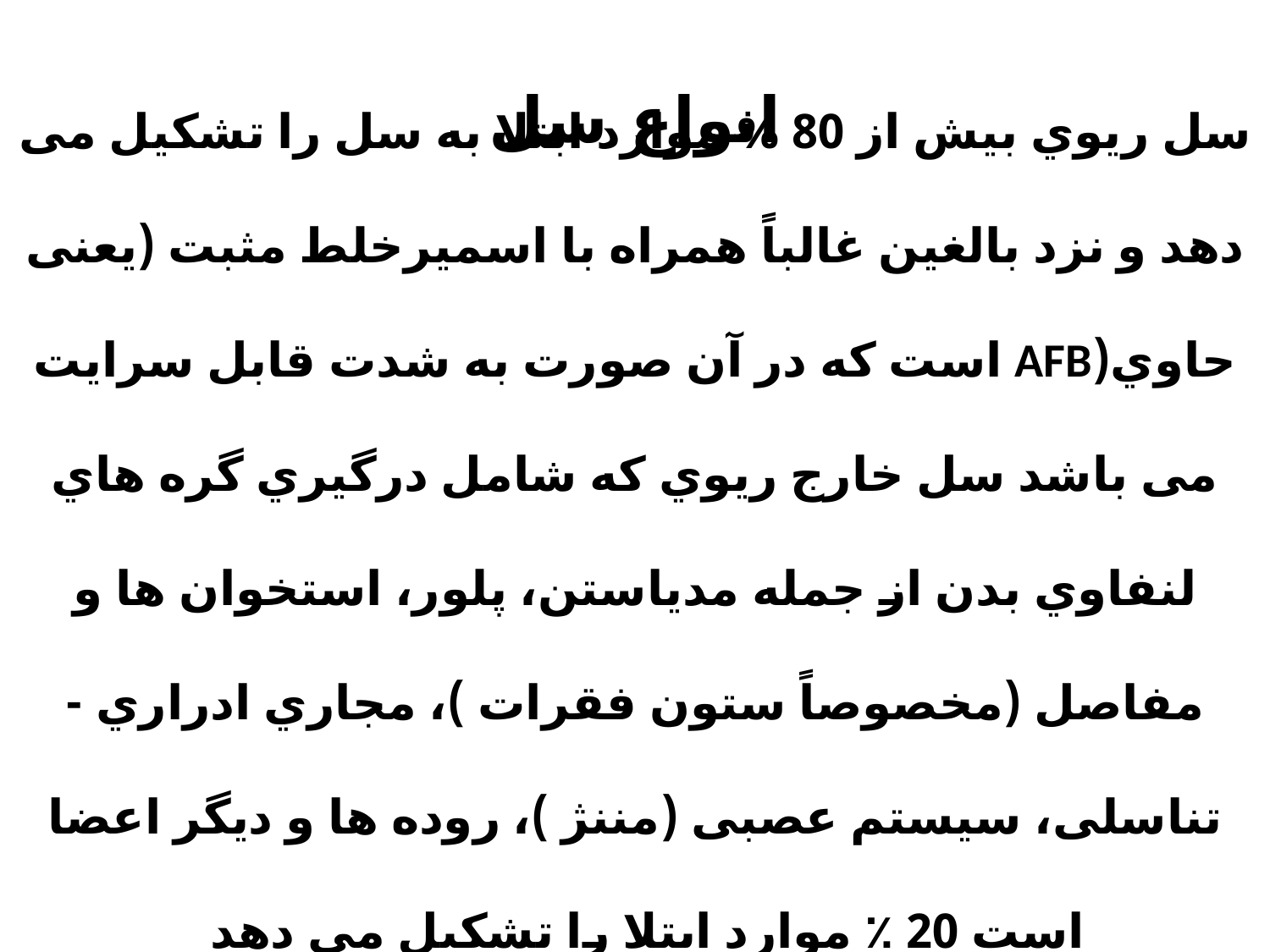

# انواع سل
سل ریوي بیش از 80 % موارد ابتلا به سل را تشکیل می دهد و نزد بالغین غالباً همراه با اسمیرخلط مثبت (یعنی حاوي(AFB است که در آن صورت به شدت قابل سرایت می باشد سل خارج ریوي که شامل درگیري گره هاي لنفاوي بدن از جمله مدیاستن، پلور، استخوان ها و مفاصل (مخصوصاً ستون فقرات )، مجاري ادراري - تناسلی، سیستم عصبی (مننژ )، روده ها و دیگر اعضا است 20 ٪ موارد ابتلا را تشکیل می دهد